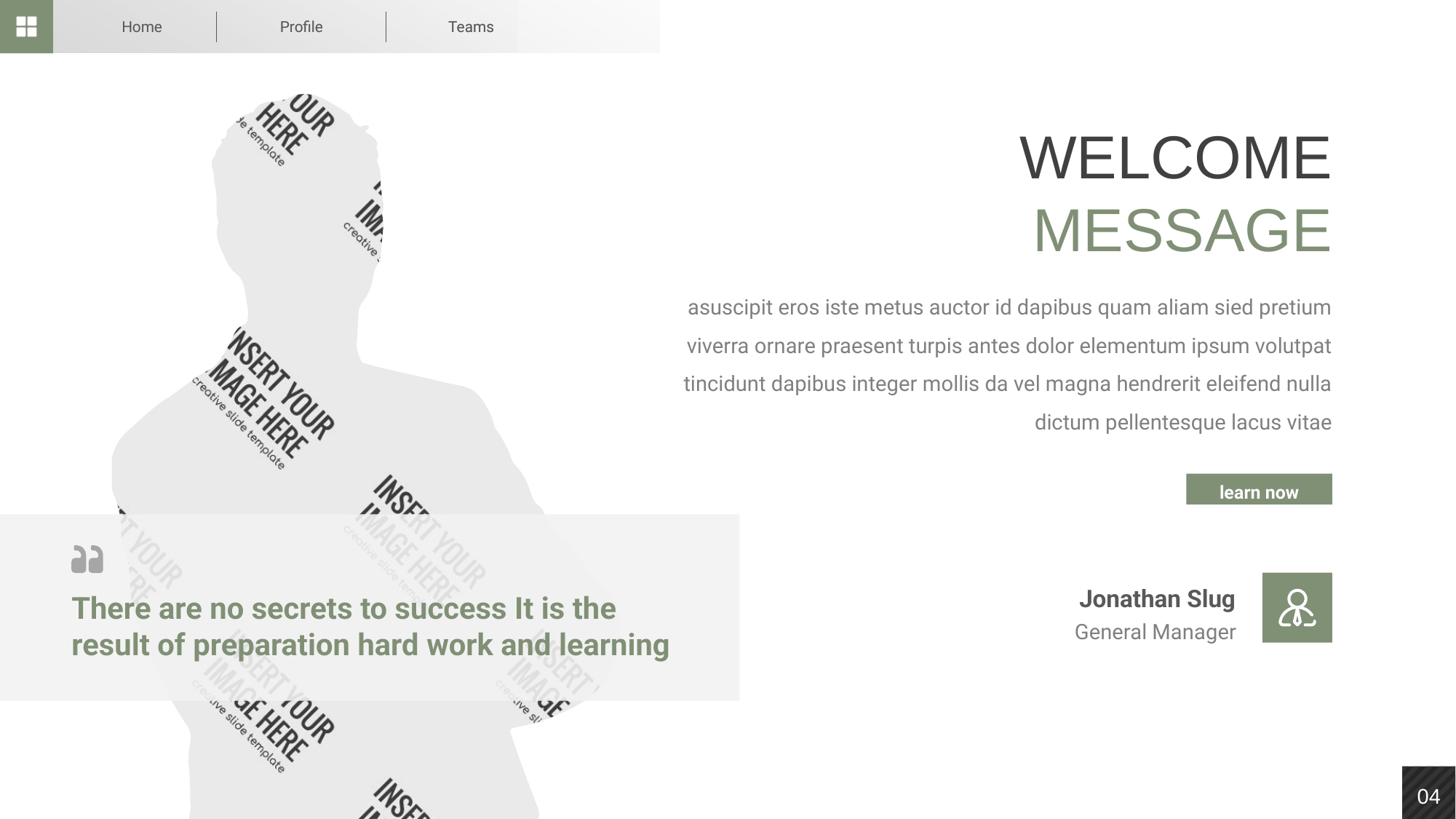

Home
Profile
Teams

04

Home
Profile
Teams

WELCOME MESSAGE
asuscipit eros iste metus auctor id dapibus quam aliam sied pretium viverra ornare praesent turpis antes dolor elementum ipsum volutpat tincidunt dapibus integer mollis da vel magna hendrerit eleifend nulla dictum pellentesque lacus vitae
learn now

There are no secrets to success It is the result of preparation hard work and learning
Jonathan Slug

General Manager